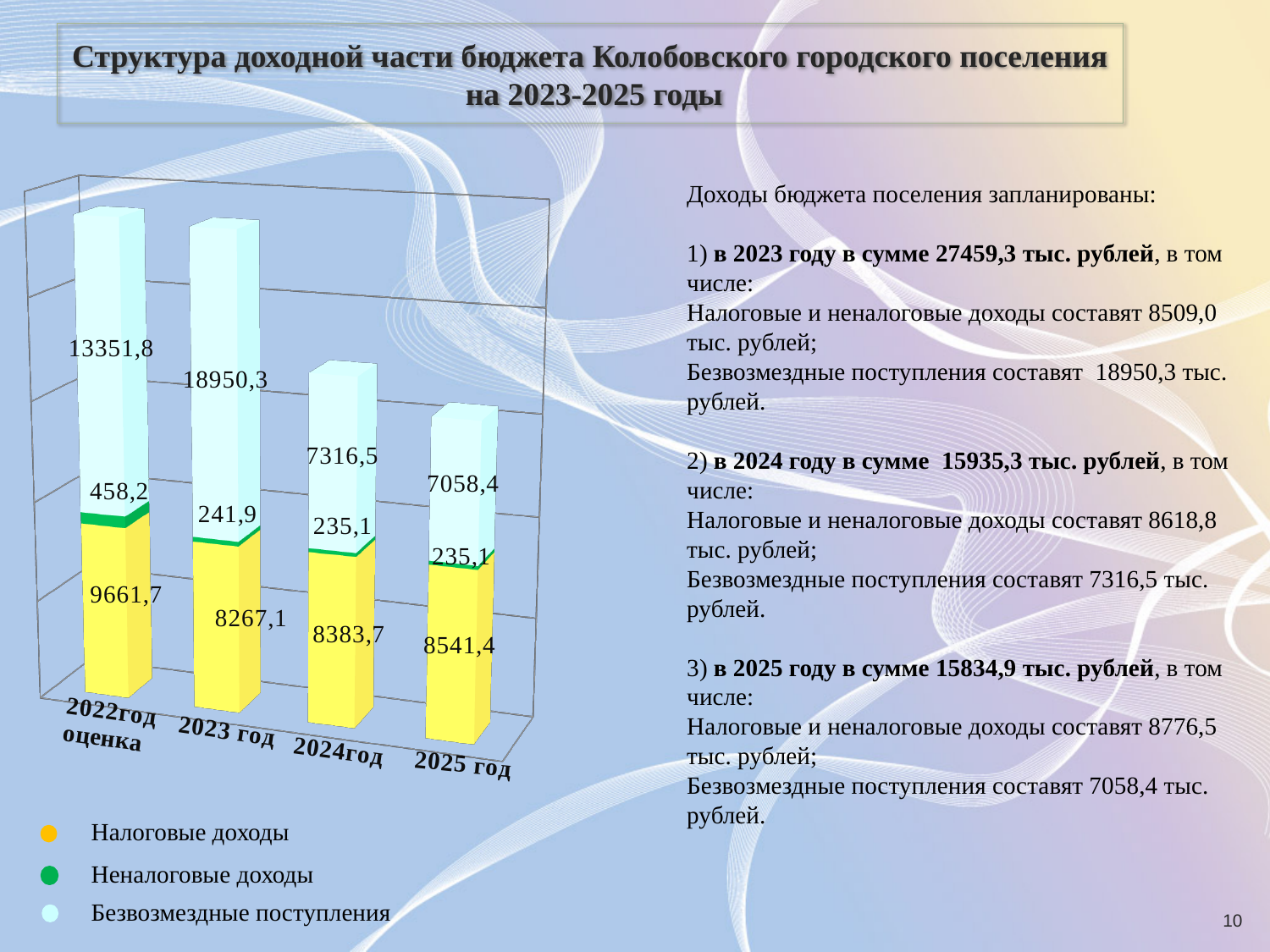

# Структура доходной части бюджета Колобовского городского поселения  на 2023-2025 годы
Доходы бюджета поселения запланированы:

1) в 2023 году в сумме 27459,3 тыс. рублей, в том числе:
Налоговые и неналоговые доходы составят 8509,0 тыс. рублей;
Безвозмездные поступления составят  18950,3 тыс. рублей.

2) в 2024 году в сумме  15935,3 тыс. рублей, в том числе:
Налоговые и неналоговые доходы составят 8618,8  тыс. рублей;
Безвозмездные поступления составят 7316,5 тыс. рублей.

3) в 2025 году в сумме 15834,9 тыс. рублей, в том числе:
Налоговые и неналоговые доходы составят 8776,5
тыс. рублей;
Безвозмездные поступления составят 7058,4 тыс. рублей.

[unsupported chart]

Налоговые доходы

Неналоговые доходы

Безвозмездные поступления
10